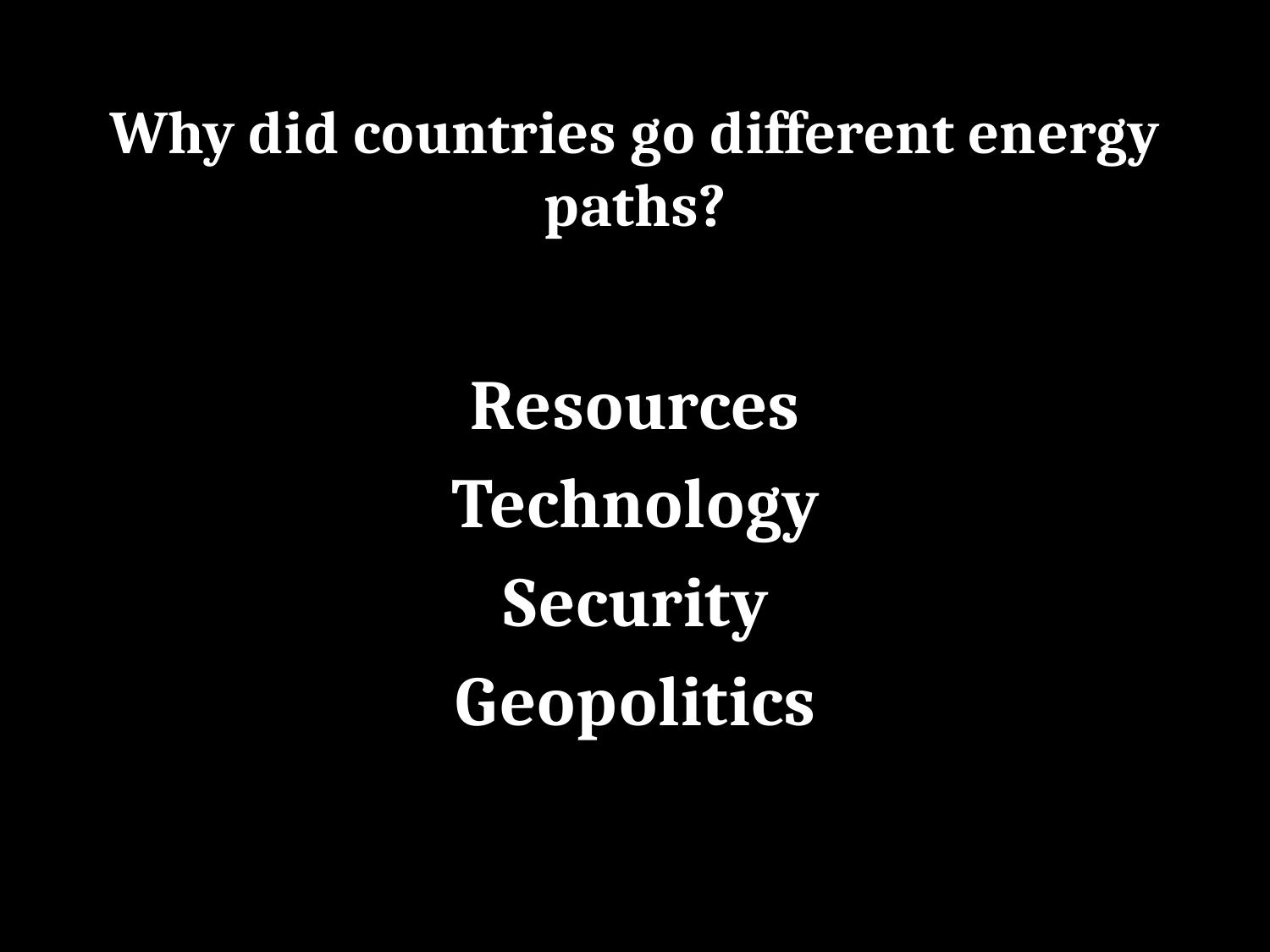

# Why did countries go different energy paths?
Resources
Technology
Security
Geopolitics